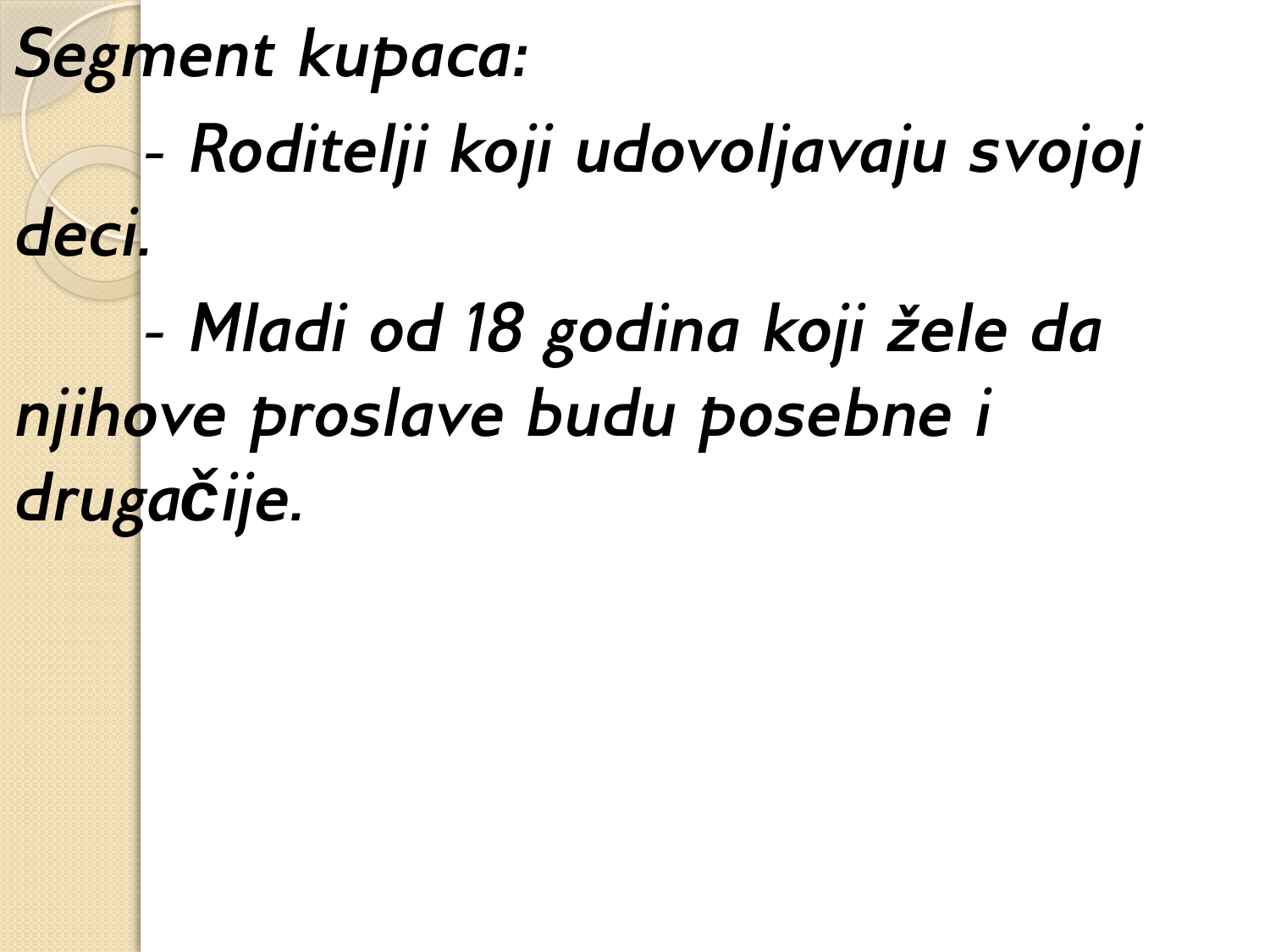

Segment kupaca:
	- Roditelji koji udovoljavaju svojoj deci.
	- Mladi od 18 godina koji žele da njihove proslave budu posebne i drugačije.
#